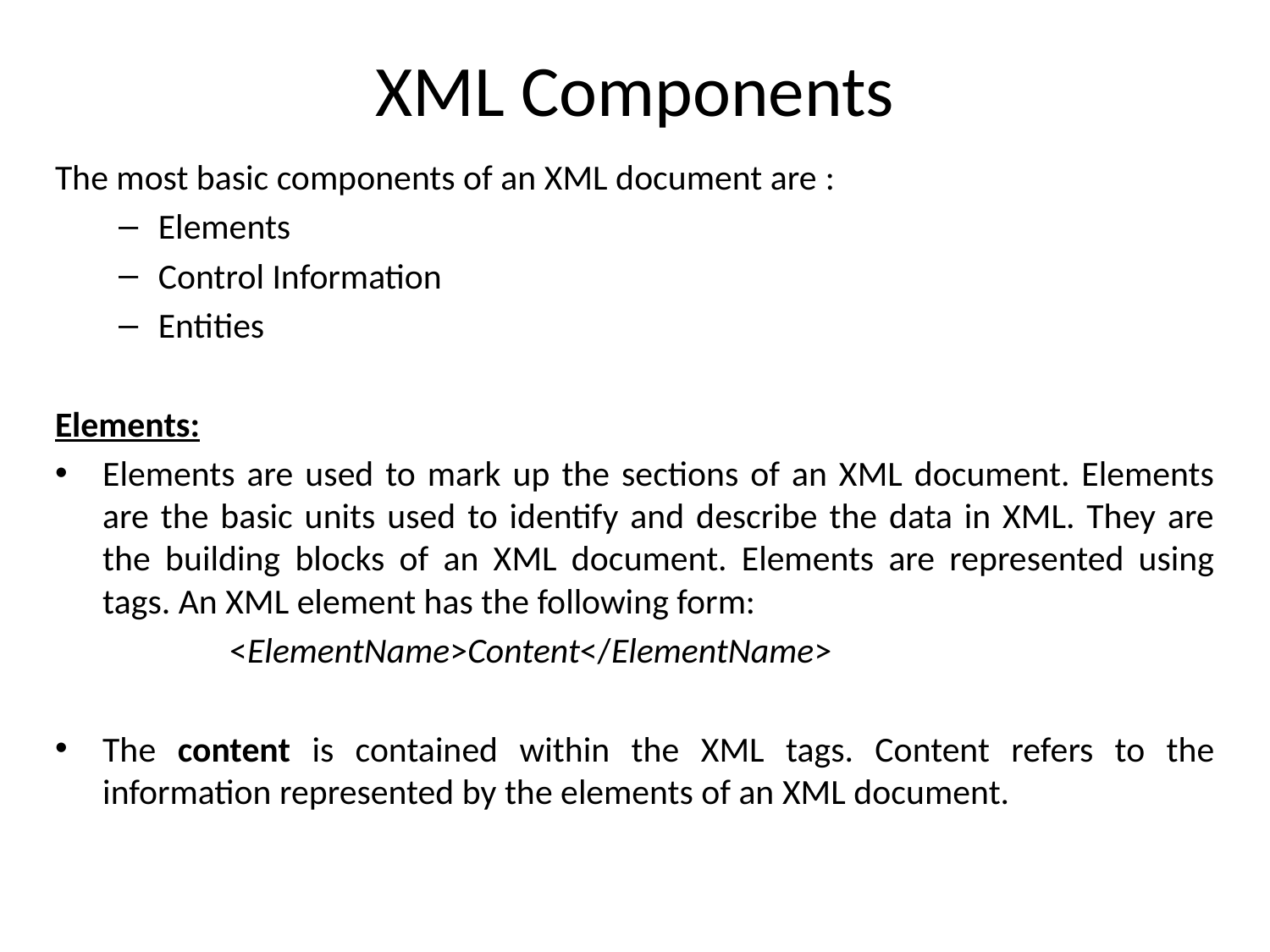

# XML Components
The most basic components of an XML document are :
Elements
Control Information
Entities

Elements:
Elements are used to mark up the sections of an XML document. Elements are the basic units used to identify and describe the data in XML. They are the building blocks of an XML document. Elements are represented using tags. An XML element has the following form:
		<ElementName>Content</ElementName>

The content is contained within the XML tags. Content refers to the information represented by the elements of an XML document.